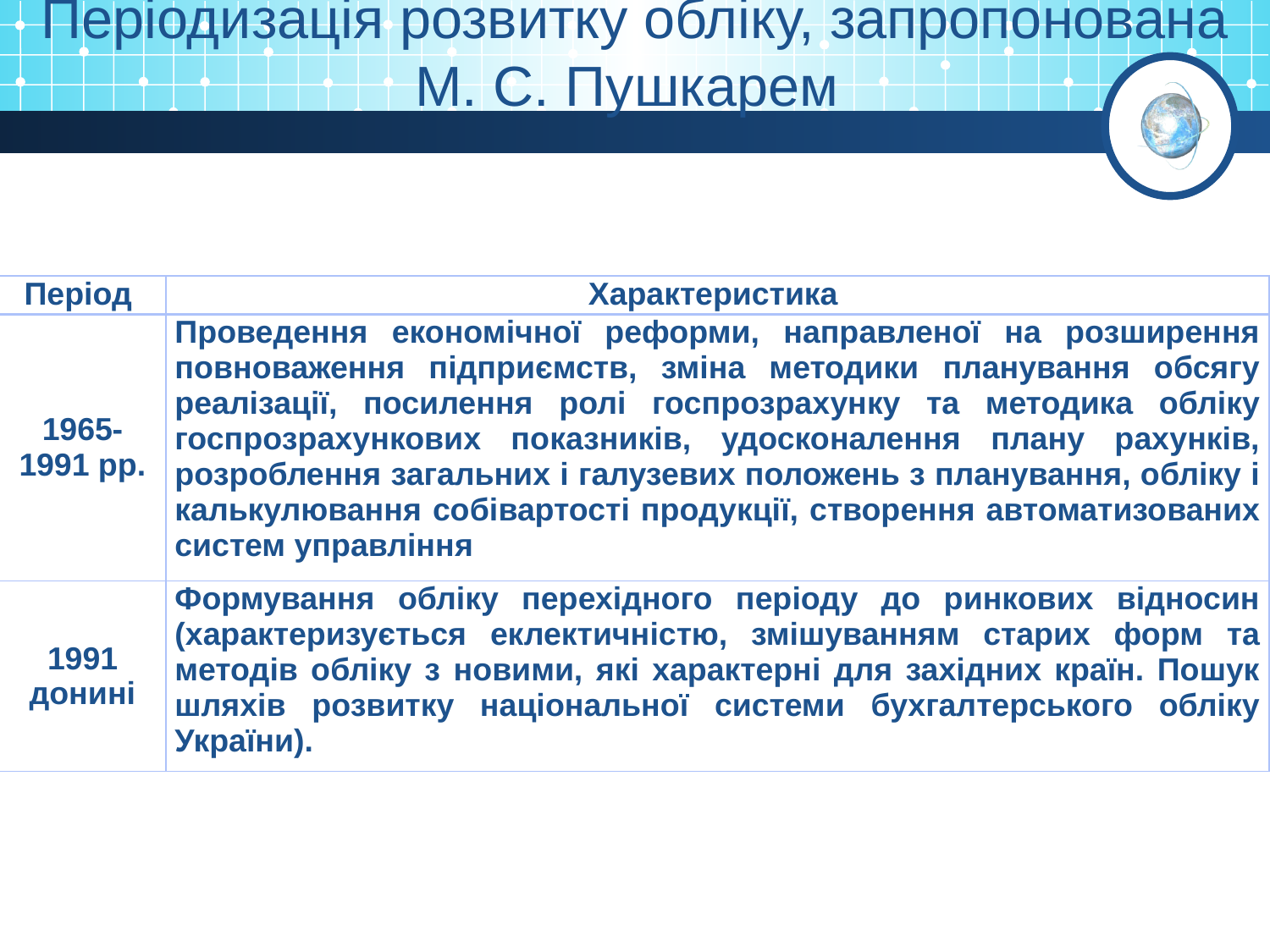

Періодизація розвитку обліку, запропонована М. С. Пушкарем
| Період | Характеристика |
| --- | --- |
| 1965-1991 рр. | Проведення економічної реформи, направленої на розширення повноваження підприємств, зміна методики планування обсягу реалізації, посилення ролі госпрозрахунку та методика обліку госпрозрахункових показників, удосконалення плану рахунків, розроблення загальних і галузевих положень з планування, обліку і калькулювання собівартості продукції, створення автоматизованих систем управління |
| 1991 донині | Формування обліку перехідного періоду до ринкових відносин (характеризується еклектичністю, змішуванням старих форм та методів обліку з новими, які характерні для західних країн. Пошук шляхів розвитку національної системи бухгалтерського обліку України). |